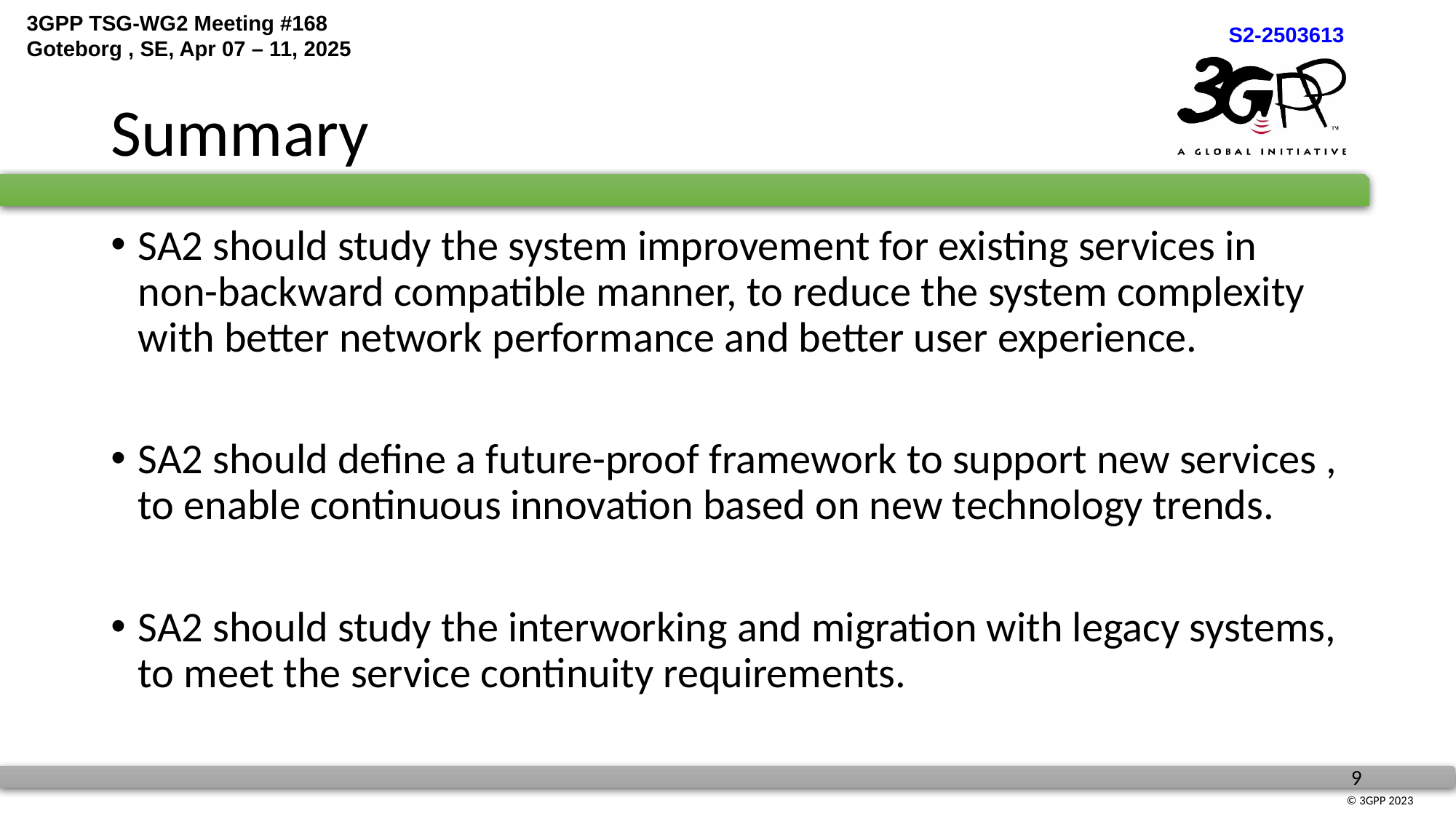

# Summary
SA2 should study the system improvement for existing services in non-backward compatible manner, to reduce the system complexity with better network performance and better user experience.

SA2 should define a future-proof framework to support new services , to enable continuous innovation based on new technology trends.

SA2 should study the interworking and migration with legacy systems, to meet the service continuity requirements.